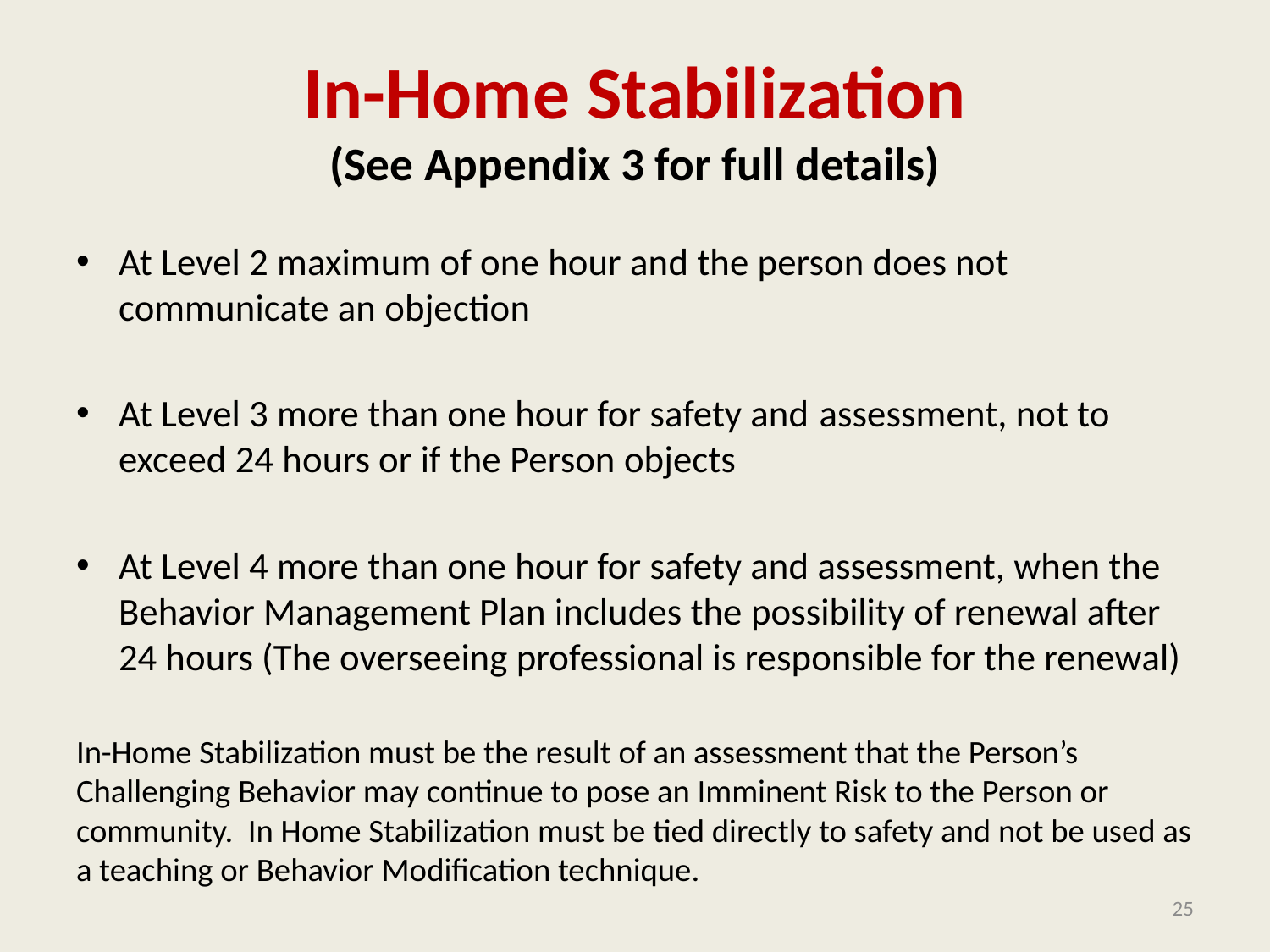

# In-Home Stabilization (See Appendix 3 for full details)

At Level 2 maximum of one hour and the person does not communicate an objection

At Level 3 more than one hour for safety and assessment, not to exceed 24 hours or if the Person objects

At Level 4 more than one hour for safety and assessment, when the Behavior Management Plan includes the possibility of renewal after 24 hours (The overseeing professional is responsible for the renewal)

In-Home Stabilization must be the result of an assessment that the Person’s Challenging Behavior may continue to pose an Imminent Risk to the Person or community.  In Home Stabilization must be tied directly to safety and not be used as a teaching or Behavior Modification technique.

25